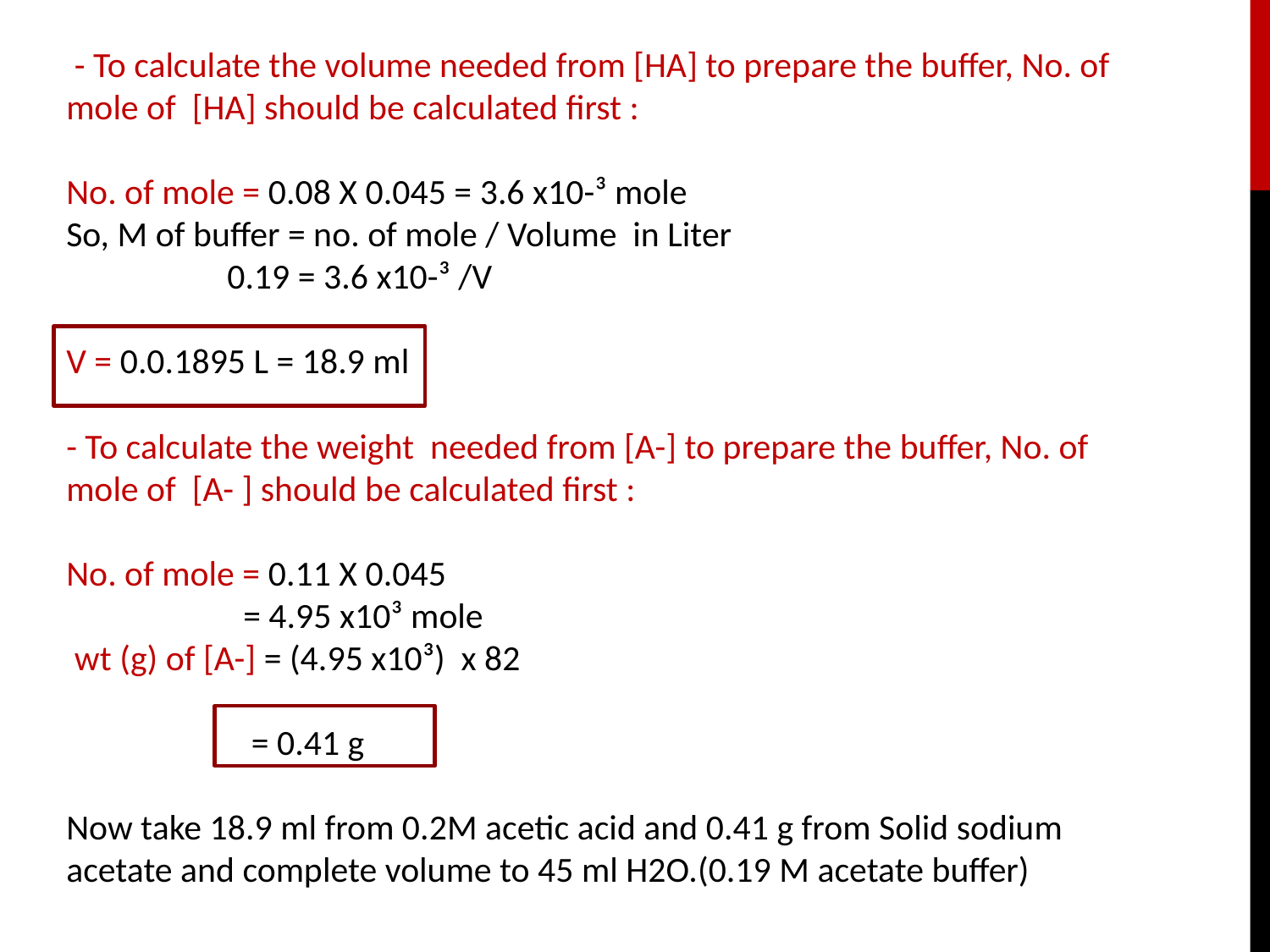

- To calculate the volume needed from [HA] to prepare the buffer, No. of mole of  [HA] should be calculated first :

No. of mole = 0.08 X 0.045 = 3.6 x10-­³ mole
So, M of buffer = no. of mole / Volume  in Liter
                    0.19 = 3.6 x10-­³ /V

V = 0.0.1895 L = 18.9 ml

- To calculate the weight  needed from [A-] to prepare the buffer, No. of mole of  [A- ] should be calculated first :

No. of mole = 0.11 X 0.045
                      = 4.95 x10­³ mole
 wt (g) of [A-] = (4.95 x10­³)  x 82

                       = 0.41 g

Now take 18.9 ml from 0.2M acetic acid and 0.41 g from Solid sodium acetate and complete volume to 45 ml H2O.(0.19 M acetate buffer)